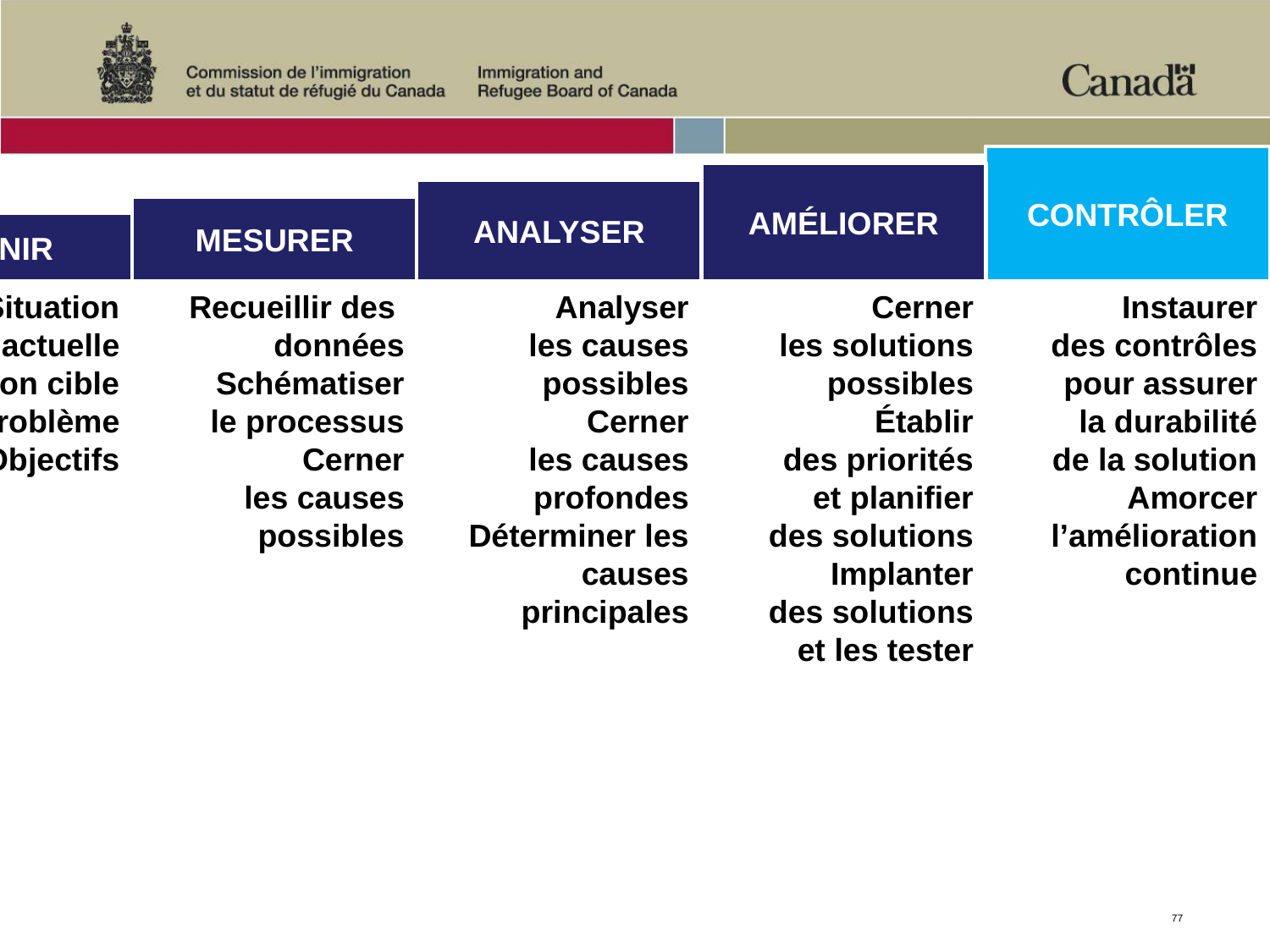

Situation actuelle
MESURER
Recueillir des  données
ANALYSER
Analyser les causes possibles
AMÉLIORER
CONTRÔLER
Cerner les solutions possibles
Instaurer des contrôles pour assurer la durabilité de la solution
Objectifs
Schématiser le processus
Cerner les causes possibles
Cerner les causes profondes
Déterminer les causes principales
Établir des priorités et planifier des solutions
Implanter des solutions et les tester
Amorcer l’amélioration continue

77